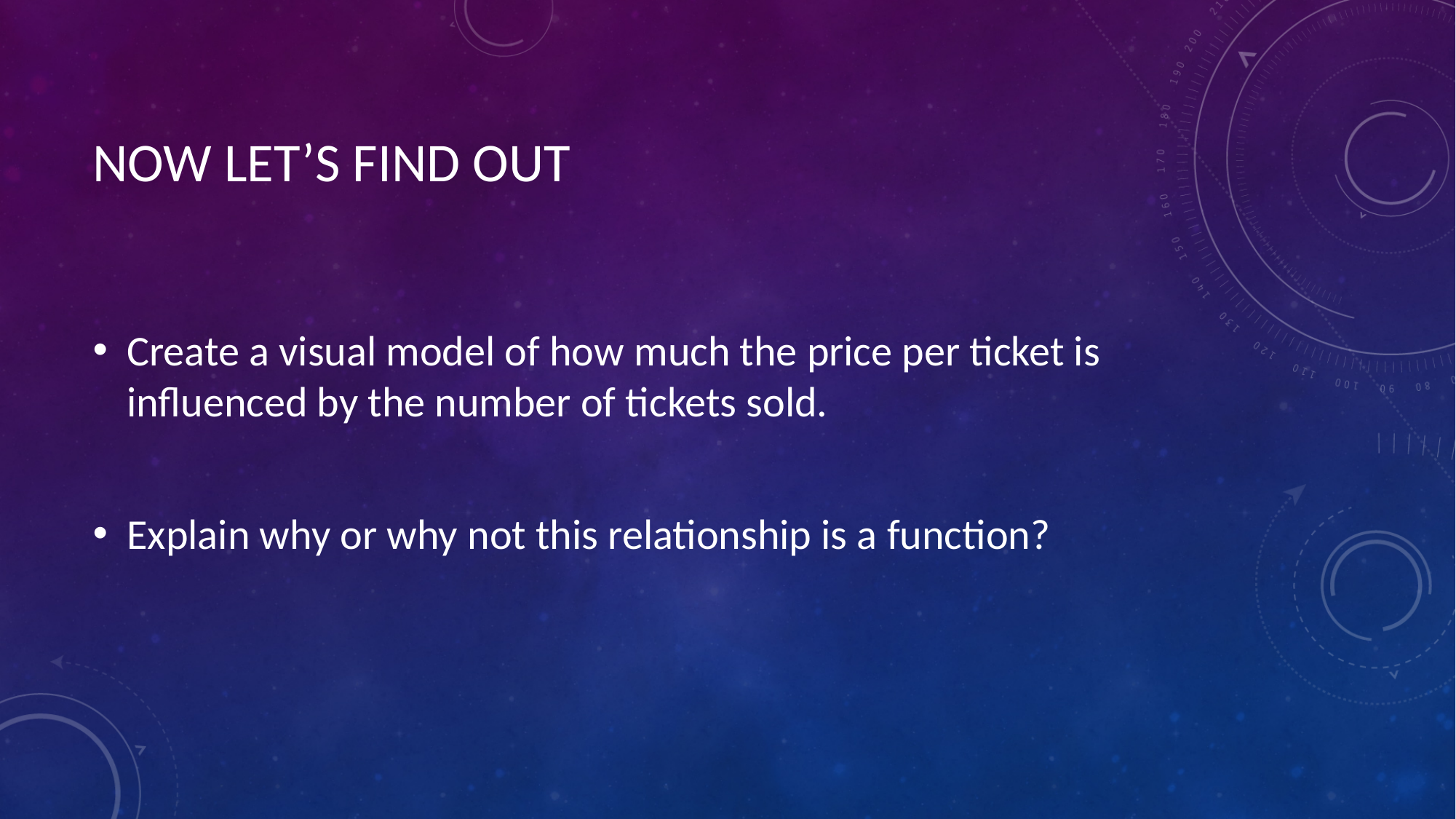

# Now let’s find out
Create a visual model of how much the price per ticket is influenced by the number of tickets sold.

Explain why or why not this relationship is a function?